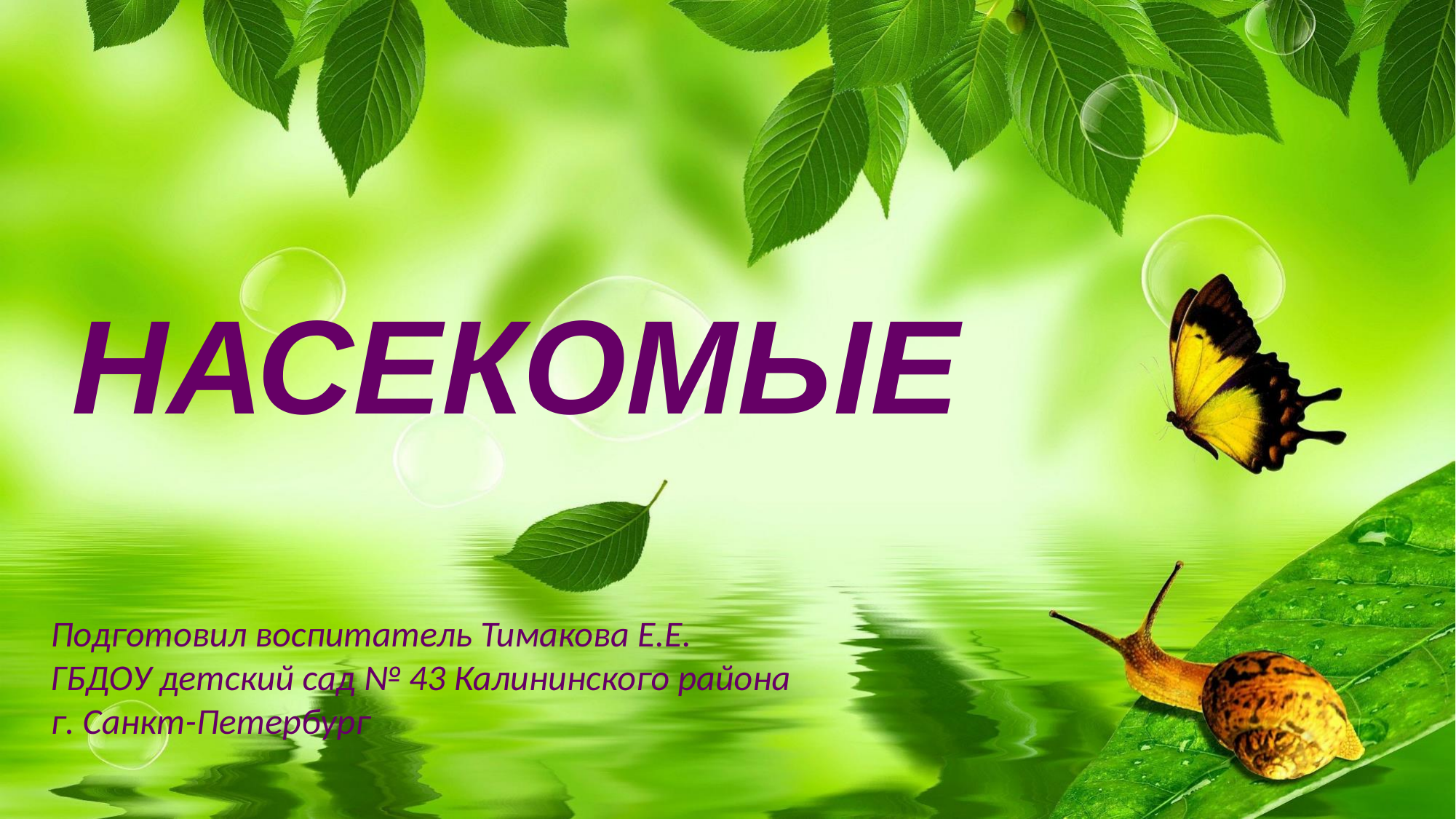

НАСЕКОМЫЕ
Подготовил воспитатель Тимакова Е.Е.
ГБДОУ детский сад № 43 Калининского района г. Санкт-Петербург